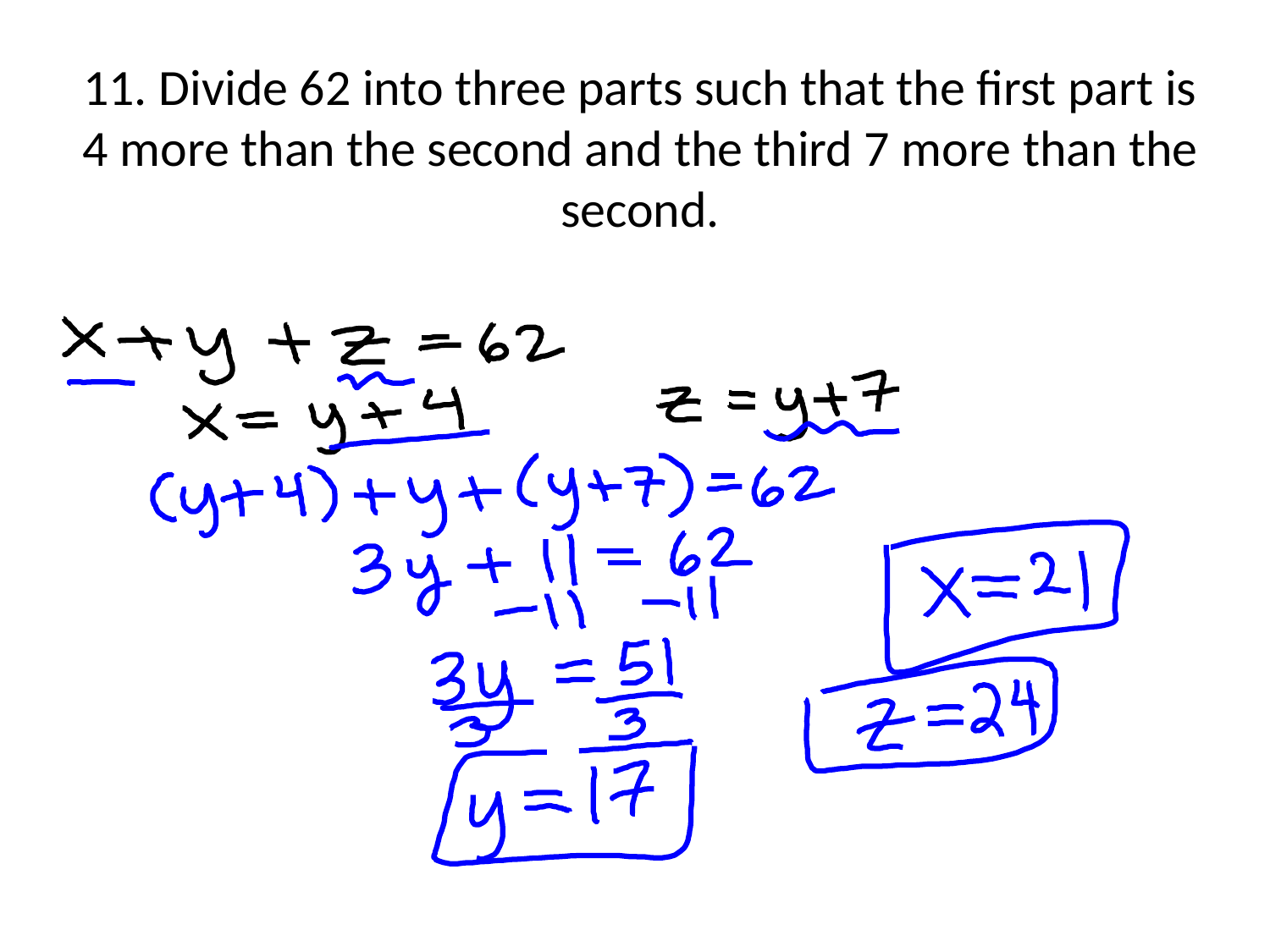

# 11. Divide 62 into three parts such that the first part is 4 more than the second and the third 7 more than the second.